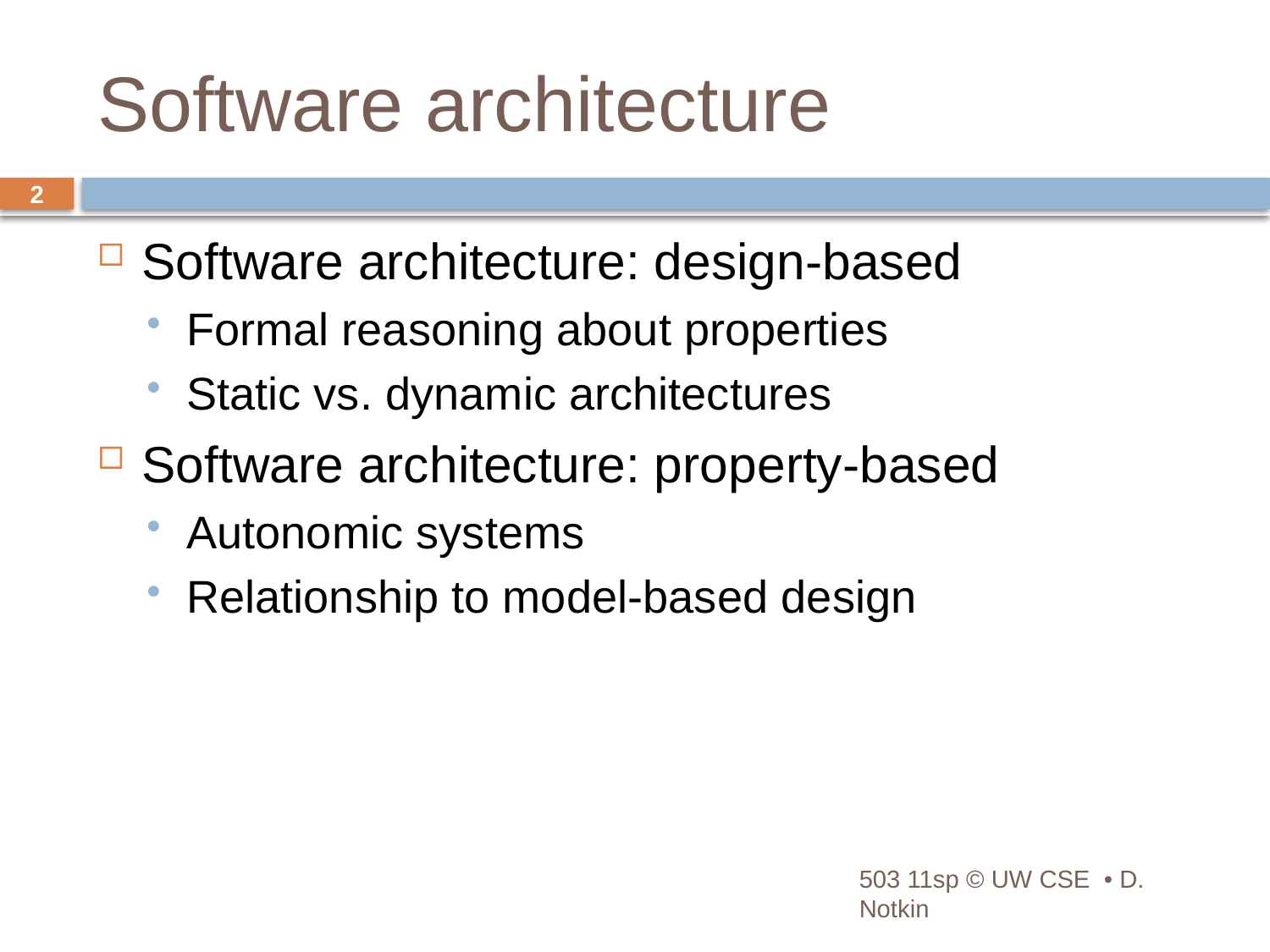

# Software architecture
2
Software architecture: design-based
Formal reasoning about properties
Static vs. dynamic architectures
Software architecture: property-based
Autonomic systems
Relationship to model-based design
503 11sp © UW CSE  • D. Notkin